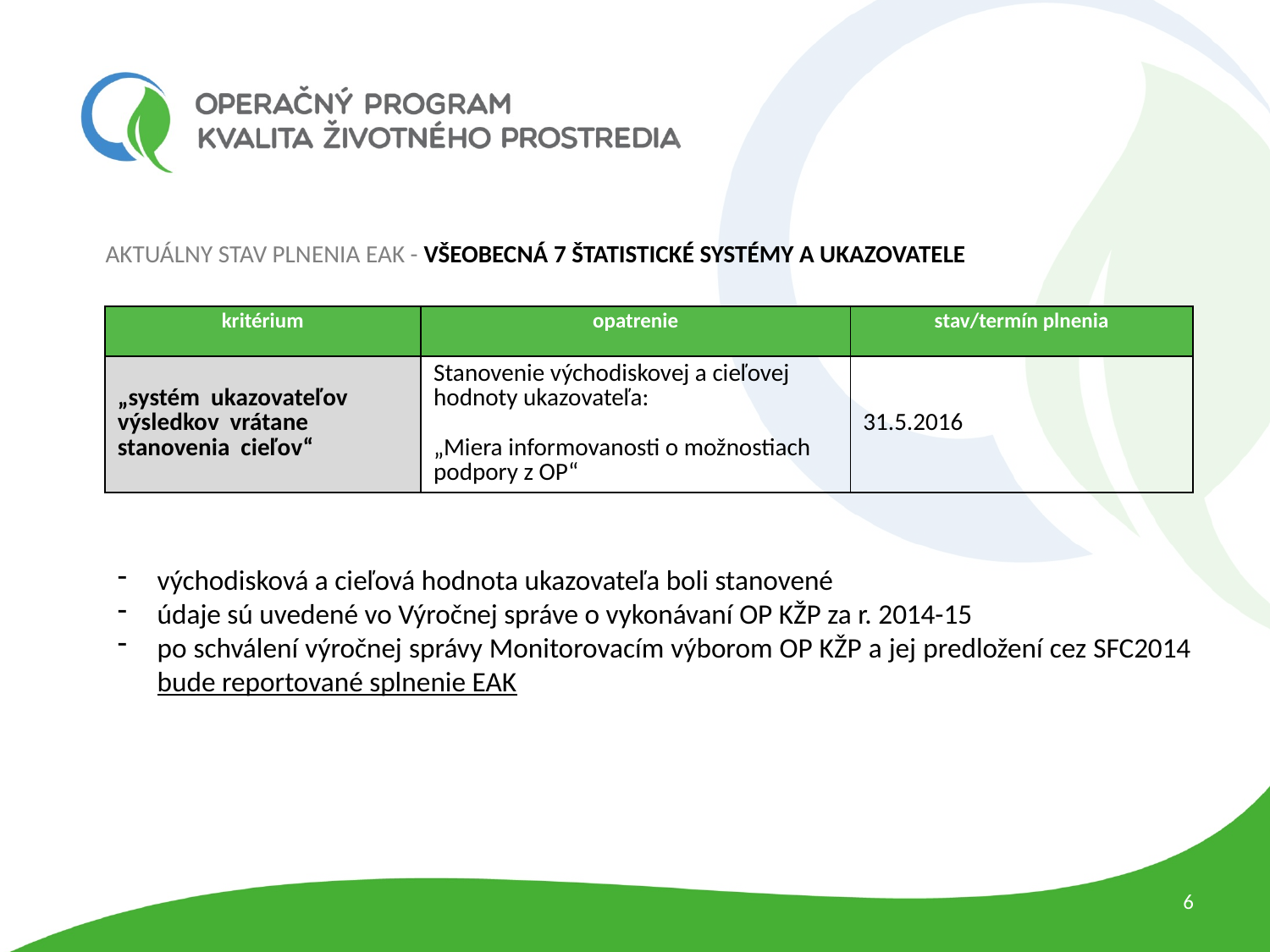

Aktuálny Stav plnenia eAK - všeobecná 7 Štatistické systémy a ukazovatele

| kritérium | opatrenie | stav/termín plnenia |
| --- | --- | --- |
| „systém ukazovateľov výsledkov vrátane stanovenia cieľov“ | Stanovenie východiskovej a cieľovej hodnoty ukazovateľa: „Miera informovanosti o možnostiach podpory z OP“ | 31.5.2016 |
východisková a cieľová hodnota ukazovateľa boli stanovené
údaje sú uvedené vo Výročnej správe o vykonávaní OP KŽP za r. 2014-15
po schválení výročnej správy Monitorovacím výborom OP KŽP a jej predložení cez SFC2014 bude reportované splnenie EAK
6